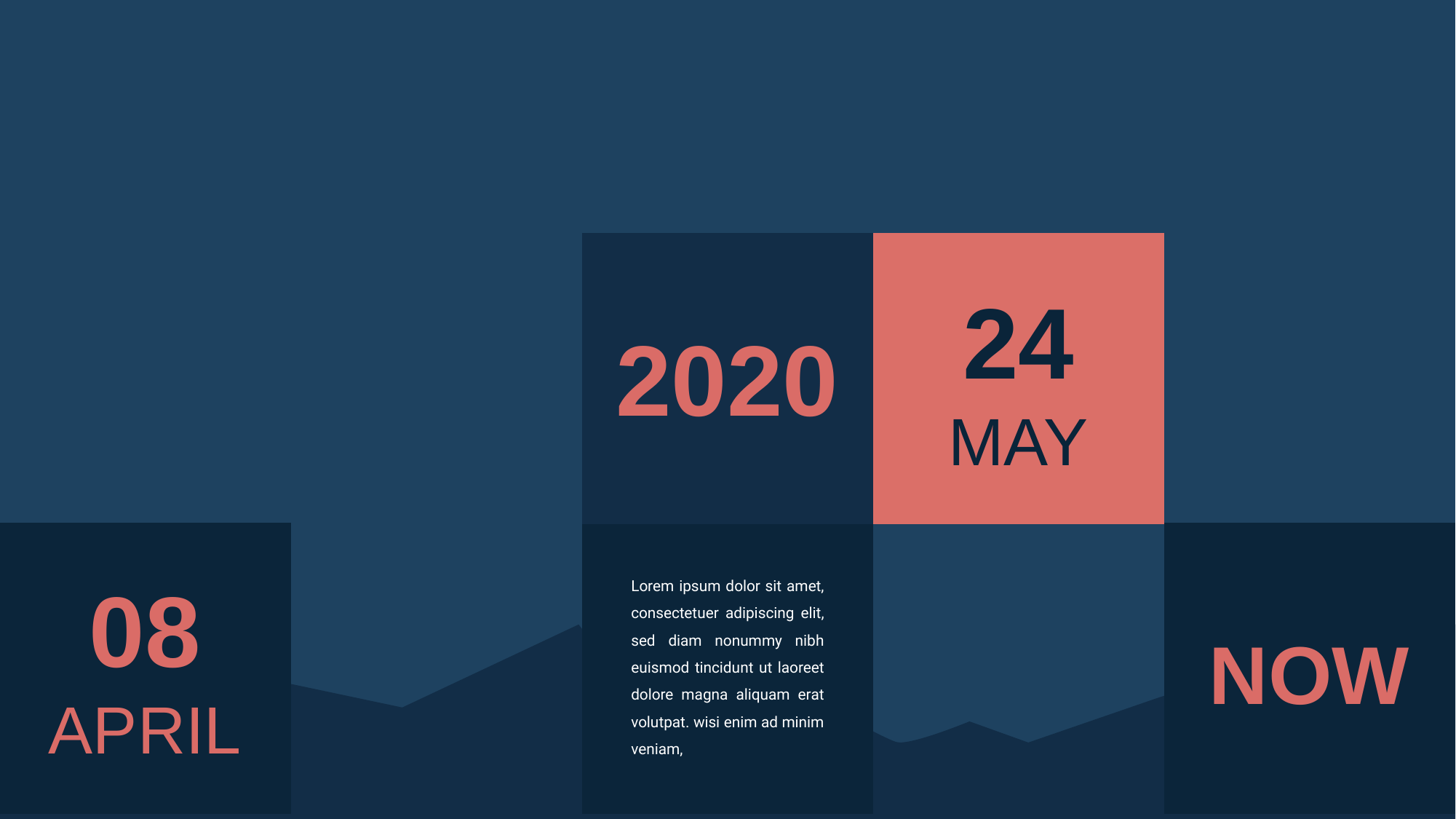

24
MAY
2020

08
APRIL
Lorem ipsum dolor sit amet, consectetuer adipiscing elit, sed diam nonummy nibh euismod tincidunt ut laoreet dolore magna aliquam erat volutpat. wisi enim ad minim veniam,
NOW